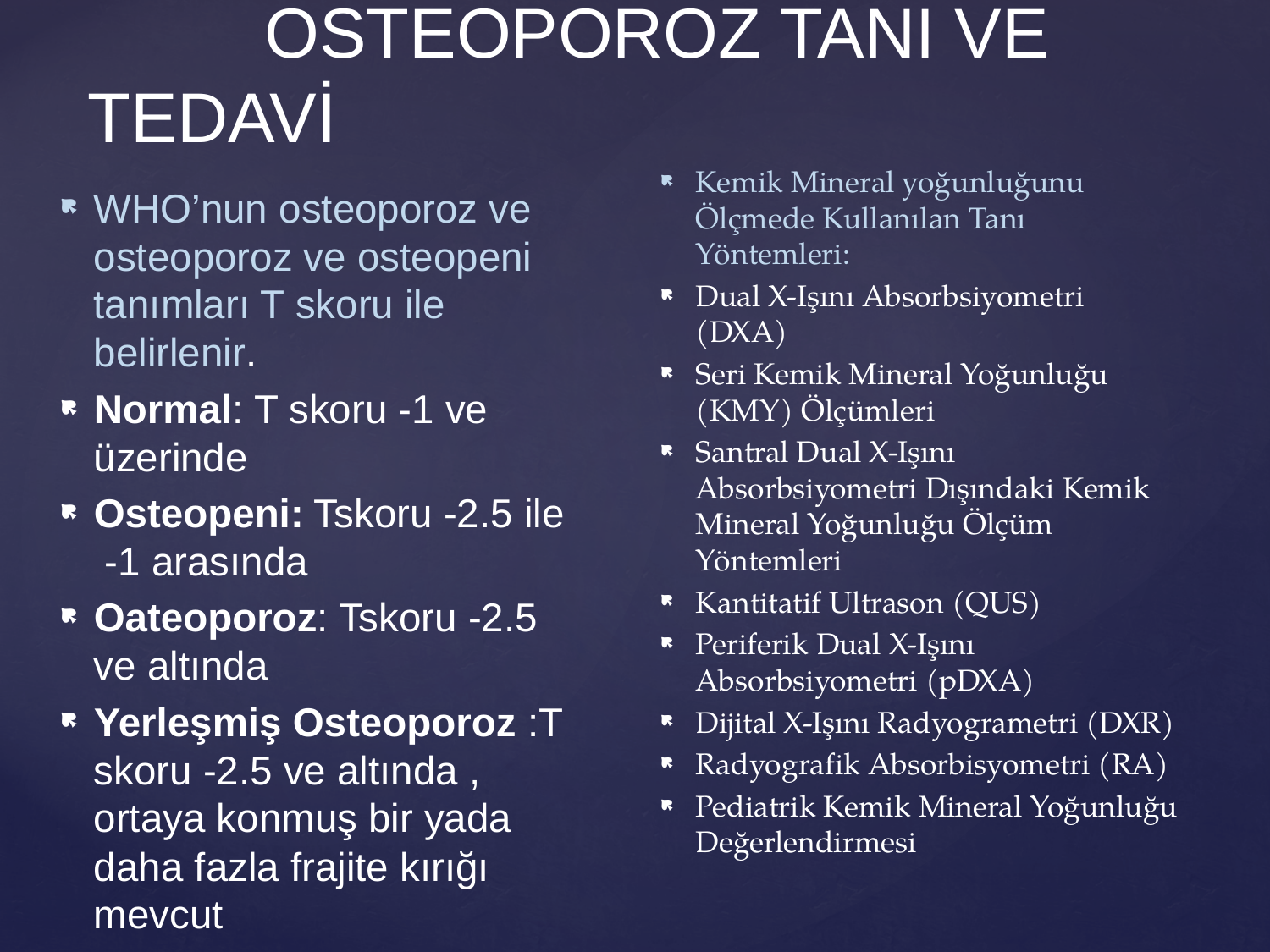

# OSTEOPOROZ TANI VE TEDAVİ
Kemik Mineral yoğunluğunu Ölçmede Kullanılan Tanı Yöntemleri:
Dual X-Işını Absorbsiyometri (DXA)
Seri Kemik Mineral Yoğunluğu (KMY) Ölçümleri
Santral Dual X-Işını Absorbsiyometri Dışındaki Kemik Mineral Yoğunluğu Ölçüm Yöntemleri
Kantitatif Ultrason (QUS)
Periferik Dual X-Işını Absorbsiyometri (pDXA)
Dijital X-Işını Radyogrametri (DXR)
Radyografik Absorbisyometri (RA)
Pediatrik Kemik Mineral Yoğunluğu Değerlendirmesi

WHO’nun osteoporoz ve osteoporoz ve osteopeni tanımları T skoru ile belirlenir.
Normal: T skoru -1 ve üzerinde
Osteopeni: Tskoru -2.5 ile  -1 arasında
Oateoporoz: Tskoru -2.5 ve altında
Yerleşmiş Osteoporoz :T skoru -2.5 ve altında , ortaya konmuş bir yada daha fazla frajite kırığı mevcut